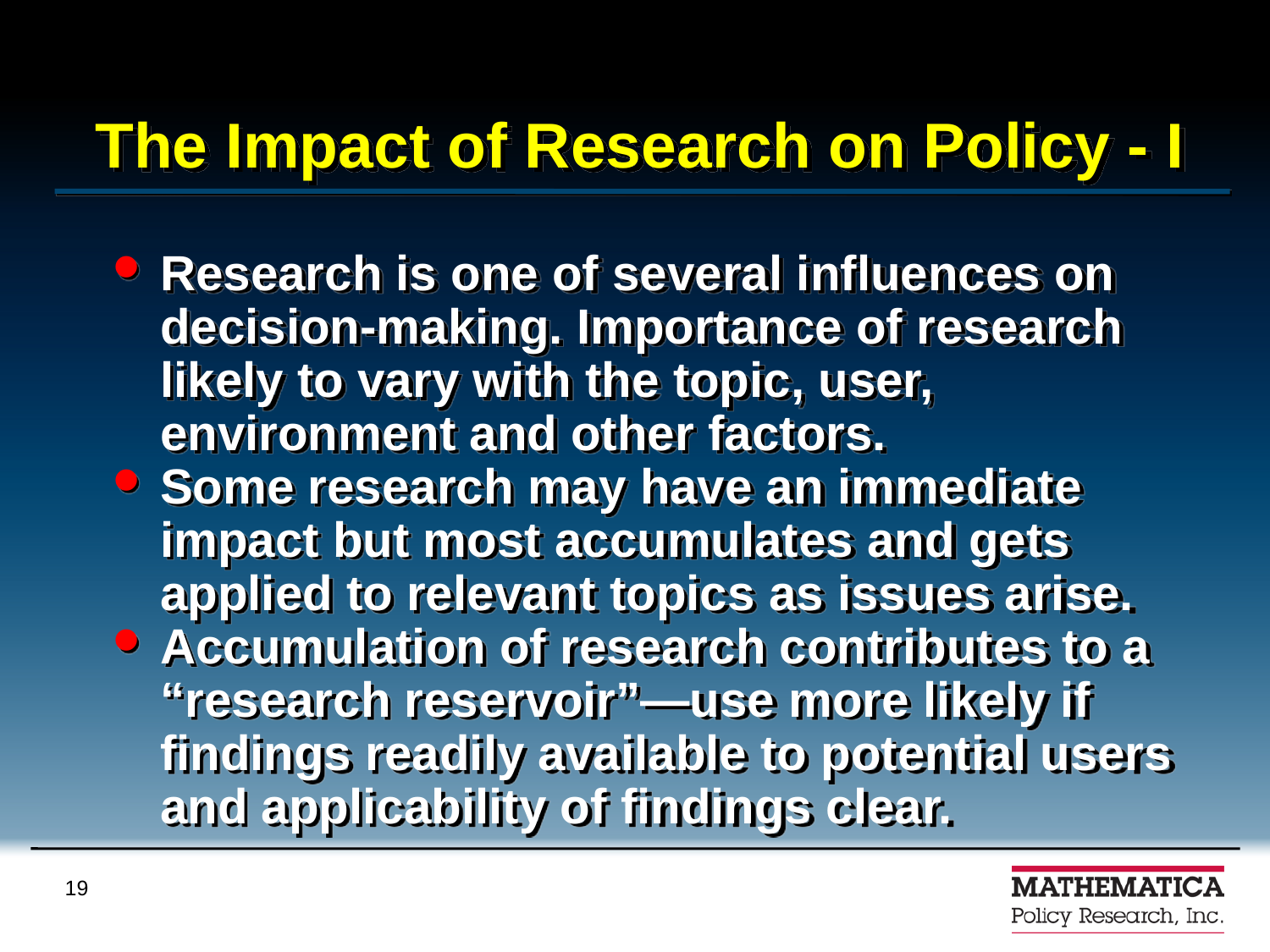

# The Impact of Research on Policy - I

Research is one of several influences on decision-making. Importance of research likely to vary with the topic, user, environment and other factors.
Some research may have an immediate impact but most accumulates and gets applied to relevant topics as issues arise.
Accumulation of research contributes to a “research reservoir”—use more likely if findings readily available to potential users and applicability of findings clear.